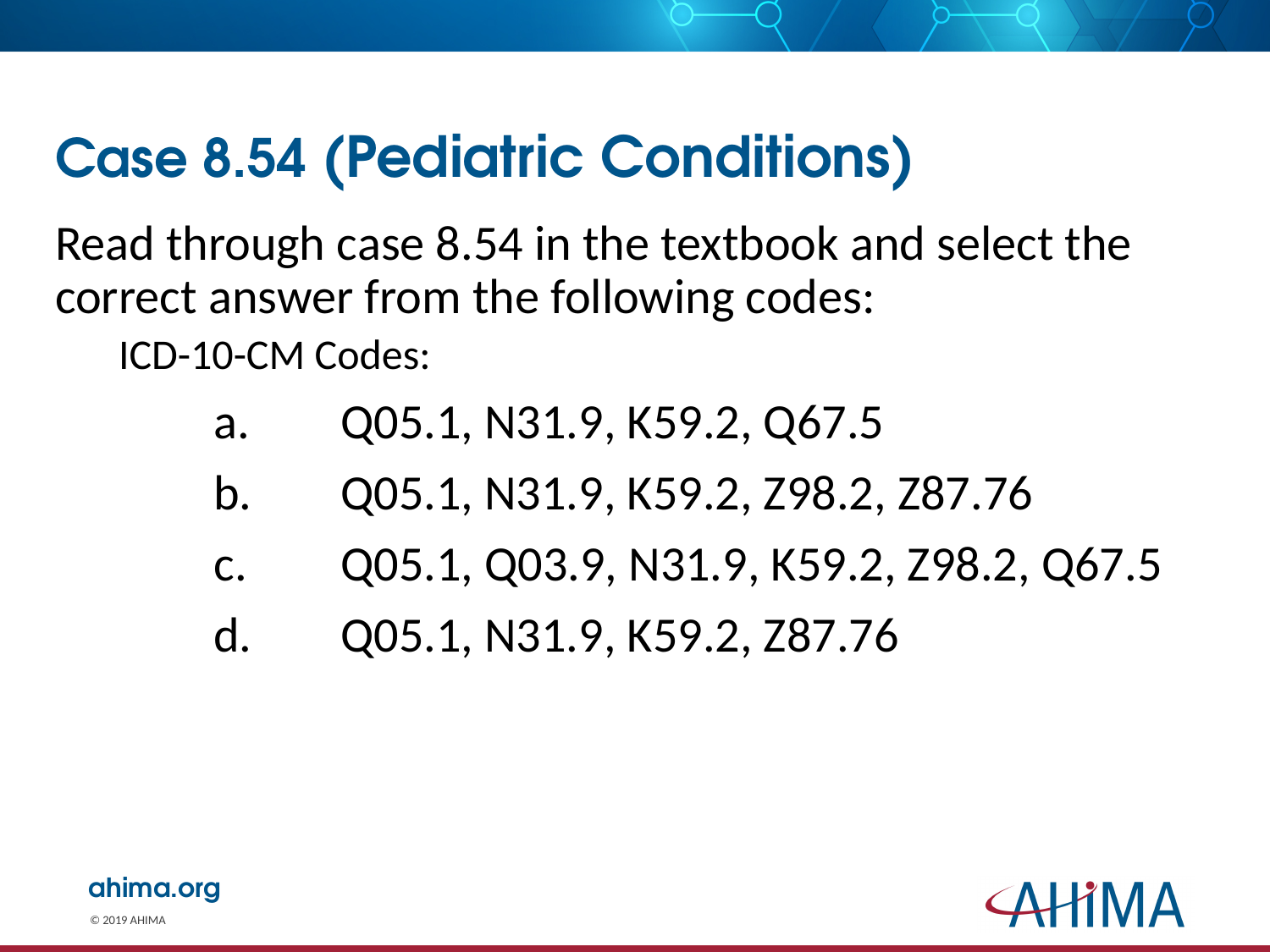

# Case 8.54 (Pediatric Conditions)
Read through case 8.54 in the textbook and select the correct answer from the following codes:
ICD-10-CM Codes:
		a.	Q05.1, N31.9, K59.2, Q67.5
		b.	Q05.1, N31.9, K59.2, Z98.2, Z87.76
		c.	Q05.1, Q03.9, N31.9, K59.2, Z98.2, Q67.5
		d.	Q05.1, N31.9, K59.2, Z87.76